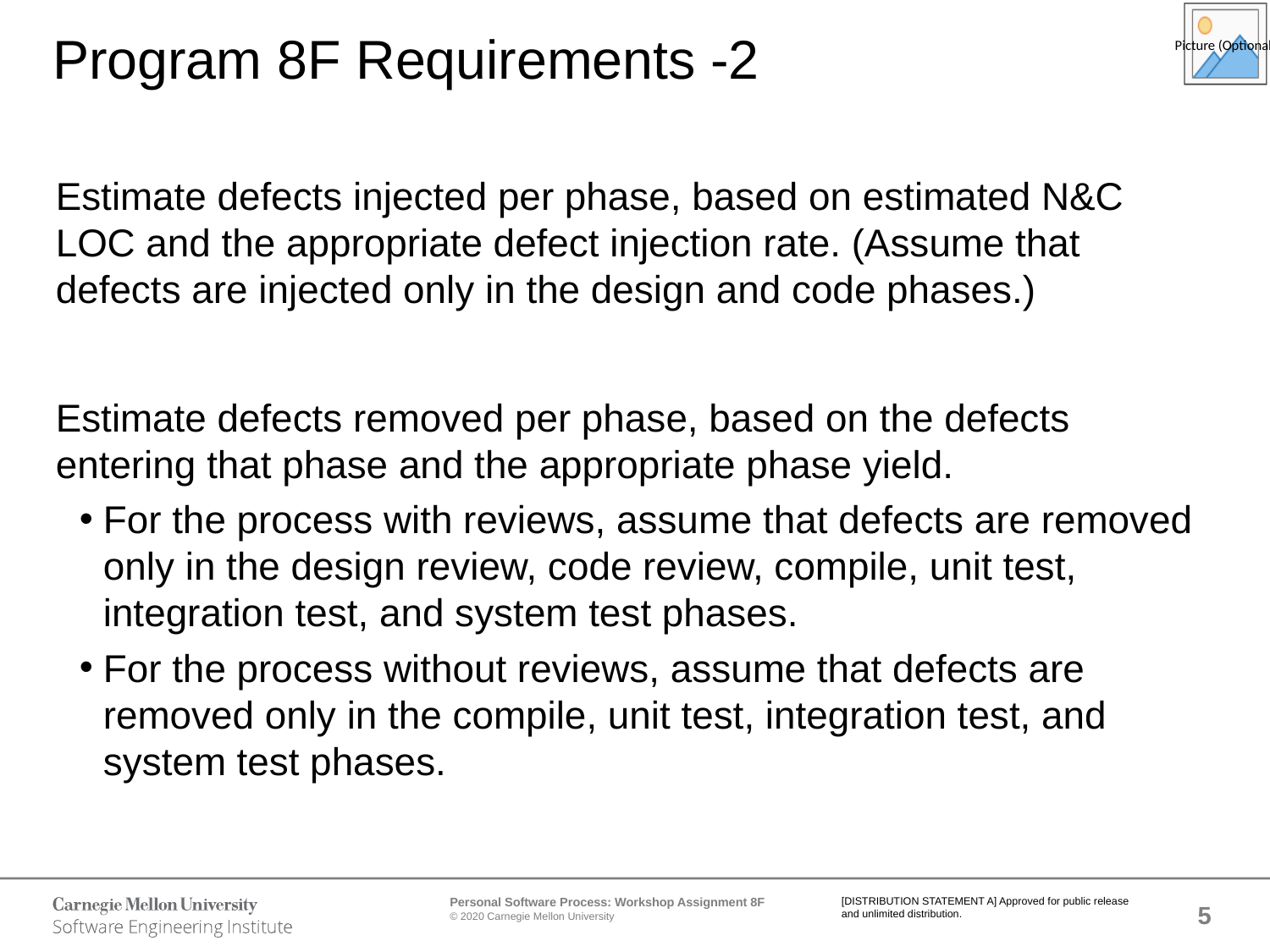

# Program 8F Requirements -2
Estimate defects injected per phase, based on estimated N&C LOC and the appropriate defect injection rate. (Assume that defects are injected only in the design and code phases.)

Estimate defects removed per phase, based on the defects entering that phase and the appropriate phase yield.
For the process with reviews, assume that defects are removed only in the design review, code review, compile, unit test, integration test, and system test phases.
For the process without reviews, assume that defects are removed only in the compile, unit test, integration test, and system test phases.